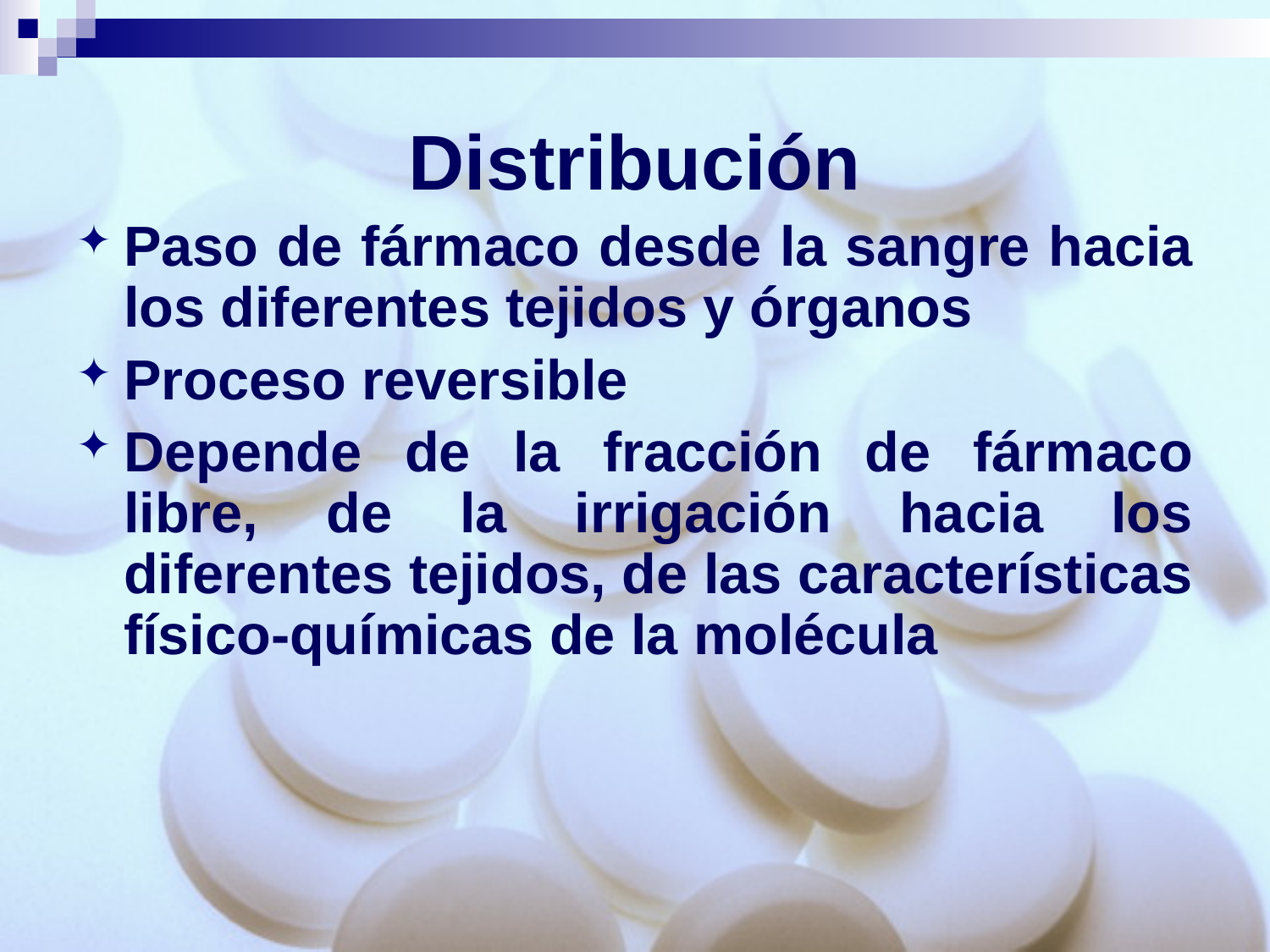

# Distribución
Paso de fármaco desde la sangre hacia los diferentes tejidos y órganos
Proceso reversible
Depende de la fracción de fármaco libre, de la irrigación hacia los diferentes tejidos, de las características físico-químicas de la molécula